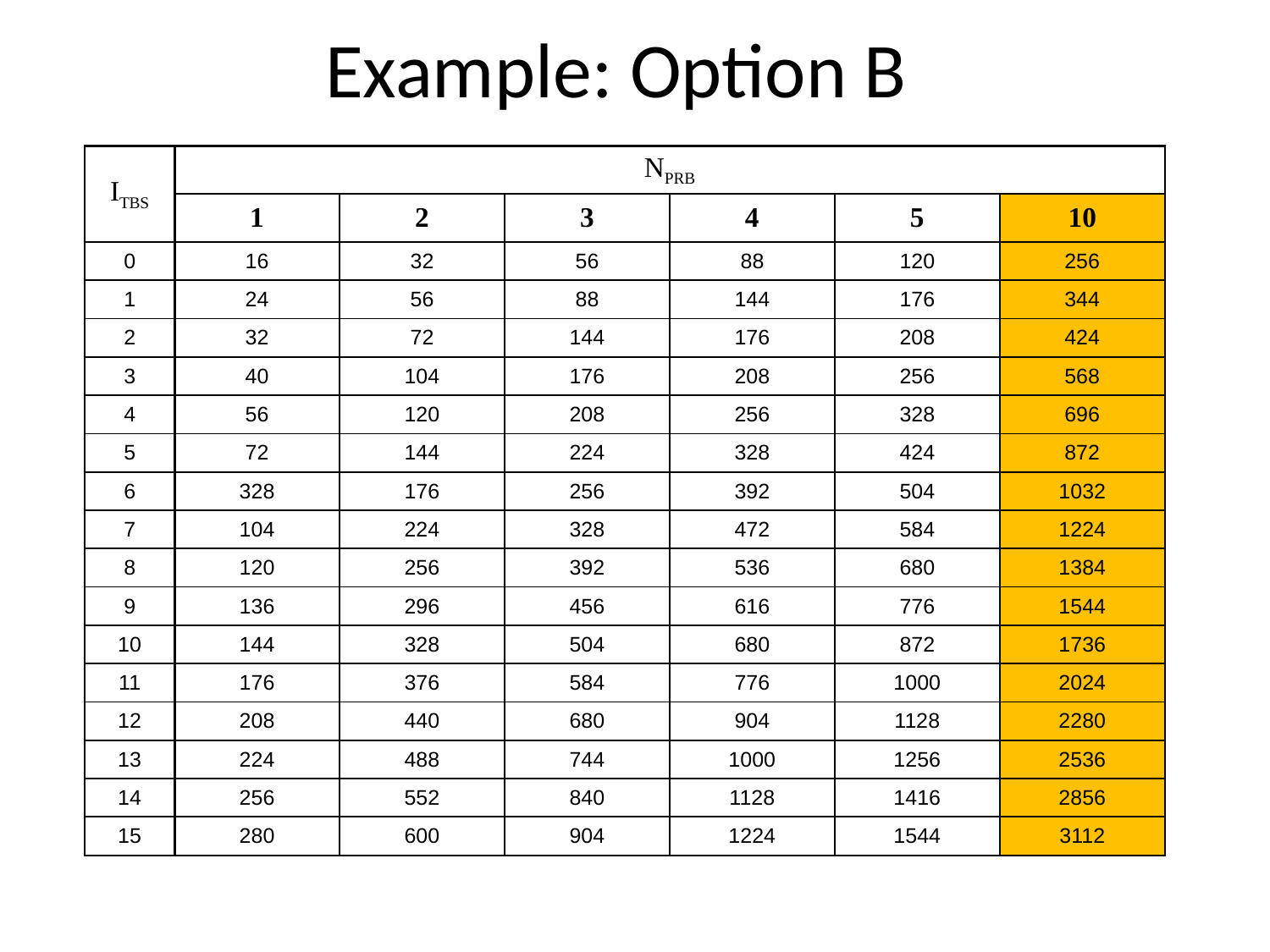

# Example: Option B
| ITBS | NPRB |  |  |  |  |  |
| --- | --- | --- | --- | --- | --- | --- |
|  | 1 | 2 | 3 | 4 | 5 | 10 |
| 0 | 16 | 32 | 56 | 88 | 120 | 256 |
| 1 | 24 | 56 | 88 | 144 | 176 | 344 |
| 2 | 32 | 72 | 144 | 176 | 208 | 424 |
| 3 | 40 | 104 | 176 | 208 | 256 | 568 |
| 4 | 56 | 120 | 208 | 256 | 328 | 696 |
| 5 | 72 | 144 | 224 | 328 | 424 | 872 |
| 6 | 328 | 176 | 256 | 392 | 504 | 1032 |
| 7 | 104 | 224 | 328 | 472 | 584 | 1224 |
| 8 | 120 | 256 | 392 | 536 | 680 | 1384 |
| 9 | 136 | 296 | 456 | 616 | 776 | 1544 |
| 10 | 144 | 328 | 504 | 680 | 872 | 1736 |
| 11 | 176 | 376 | 584 | 776 | 1000 | 2024 |
| 12 | 208 | 440 | 680 | 904 | 1128 | 2280 |
| 13 | 224 | 488 | 744 | 1000 | 1256 | 2536 |
| 14 | 256 | 552 | 840 | 1128 | 1416 | 2856 |
| 15 | 280 | 600 | 904 | 1224 | 1544 | 3112 |